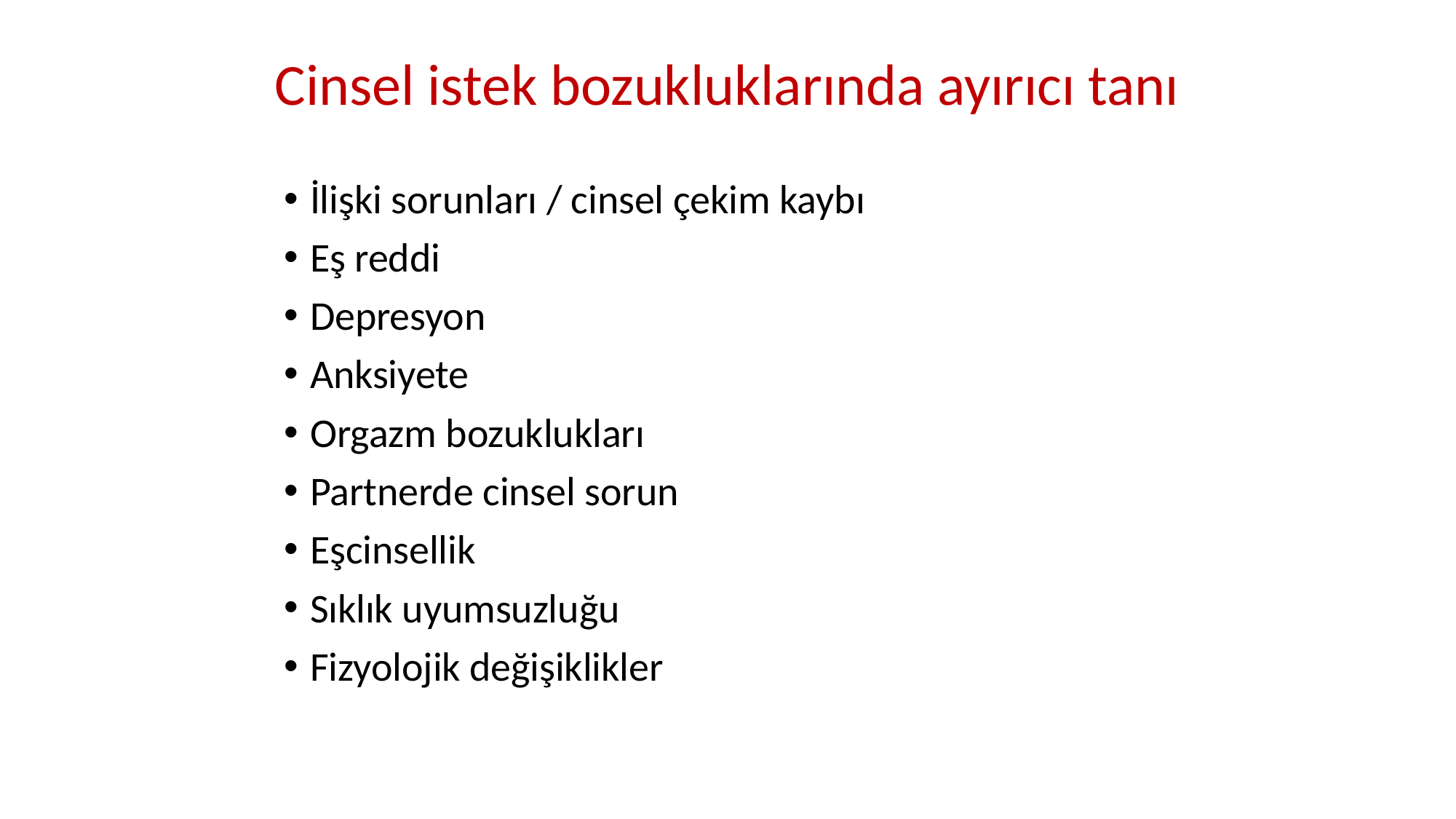

# Cinsel istek bozukluklarında ayırıcı tanı
İlişki sorunları / cinsel çekim kaybı
Eş reddi
Depresyon
Anksiyete
Orgazm bozuklukları
Partnerde cinsel sorun
Eşcinsellik
Sıklık uyumsuzluğu
Fizyolojik değişiklikler